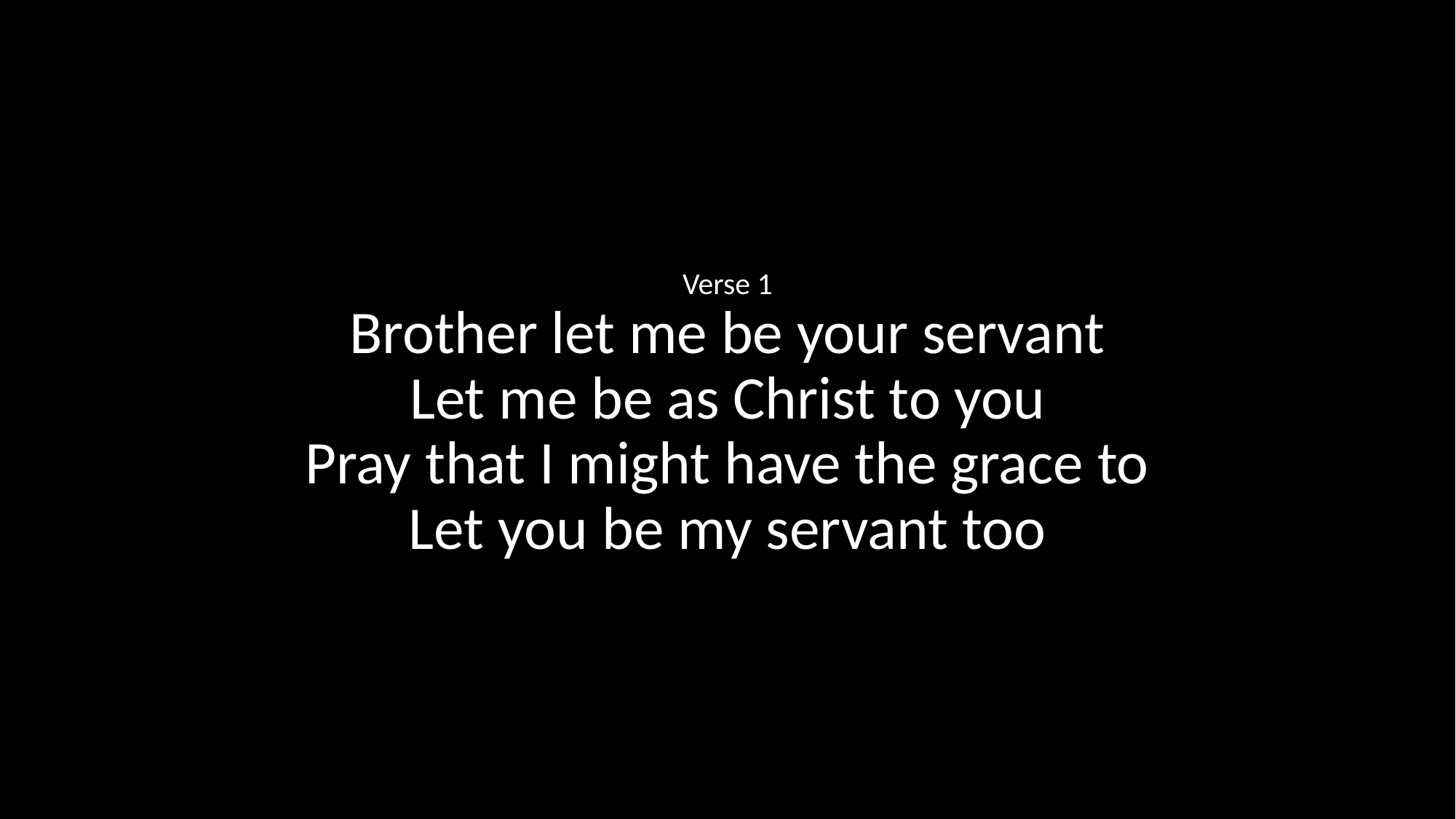

Verse 1
Brother let me be your servant
Let me be as Christ to you
Pray that I might have the grace to
Let you be my servant too